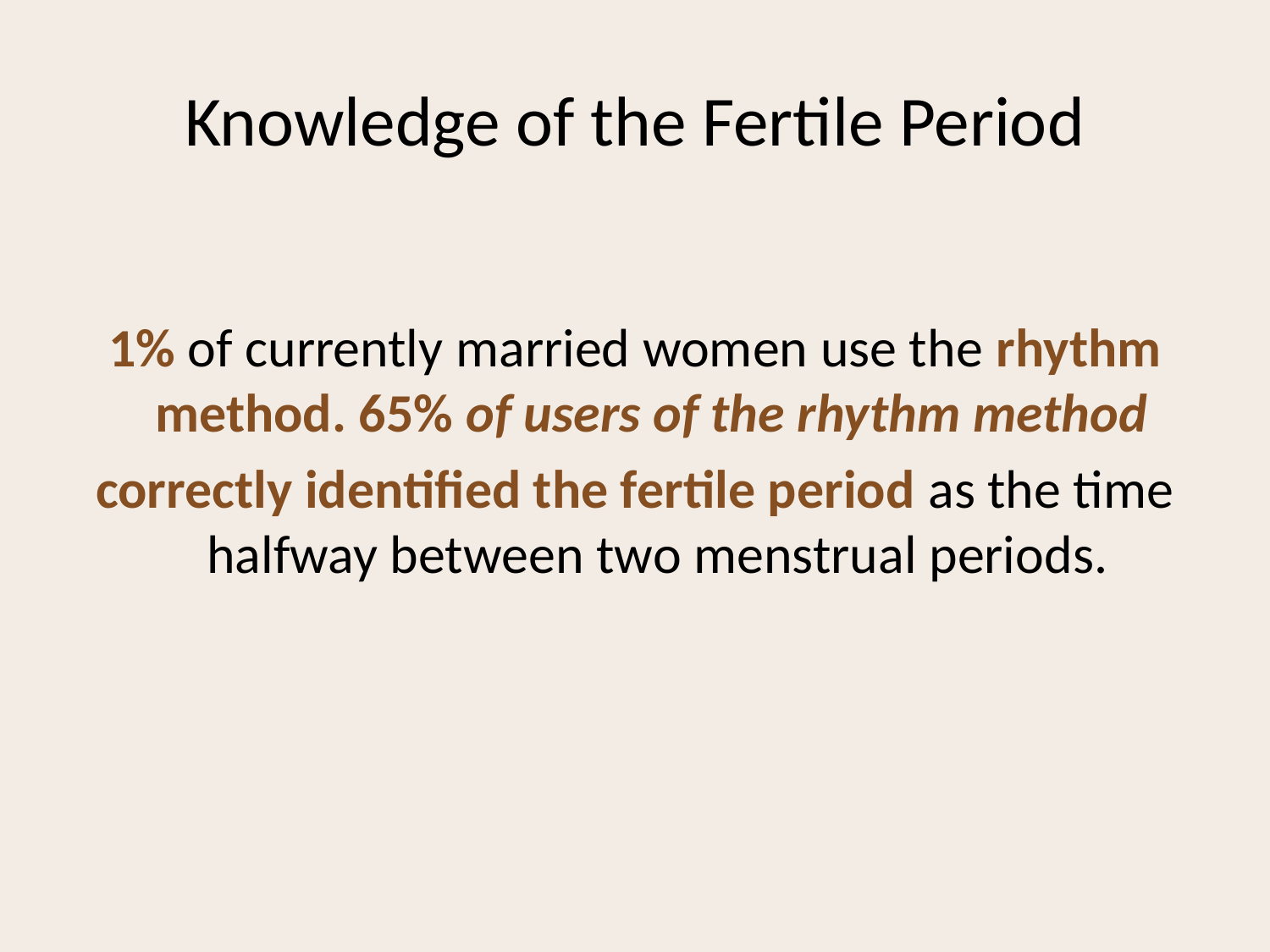

# Knowledge of the Fertile Period
1% of currently married women use the rhythm method. 65% of users of the rhythm method
correctly identified the fertile period as the time halfway between two menstrual periods.